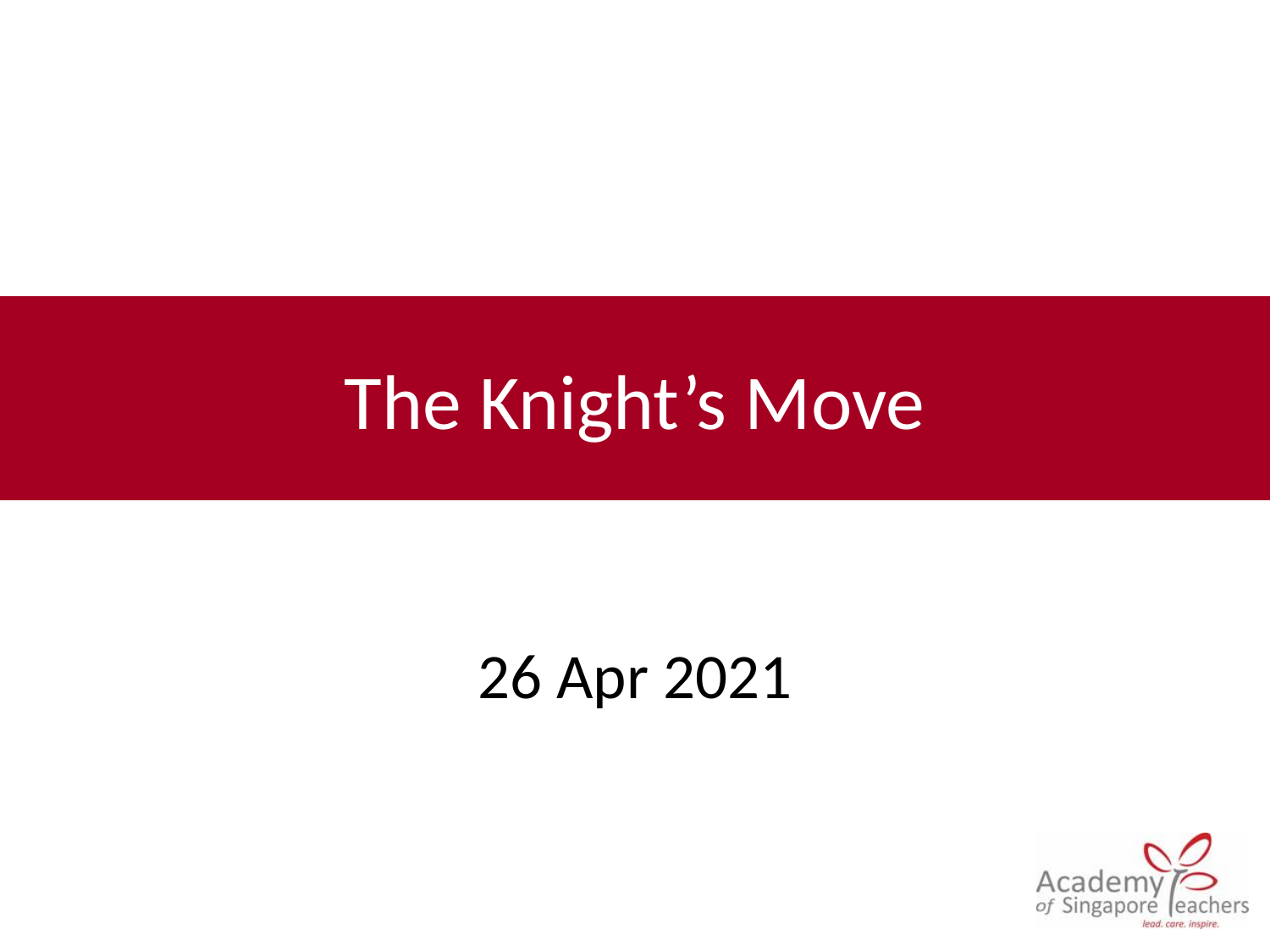

# The Knight’s Move

26 Apr 2021